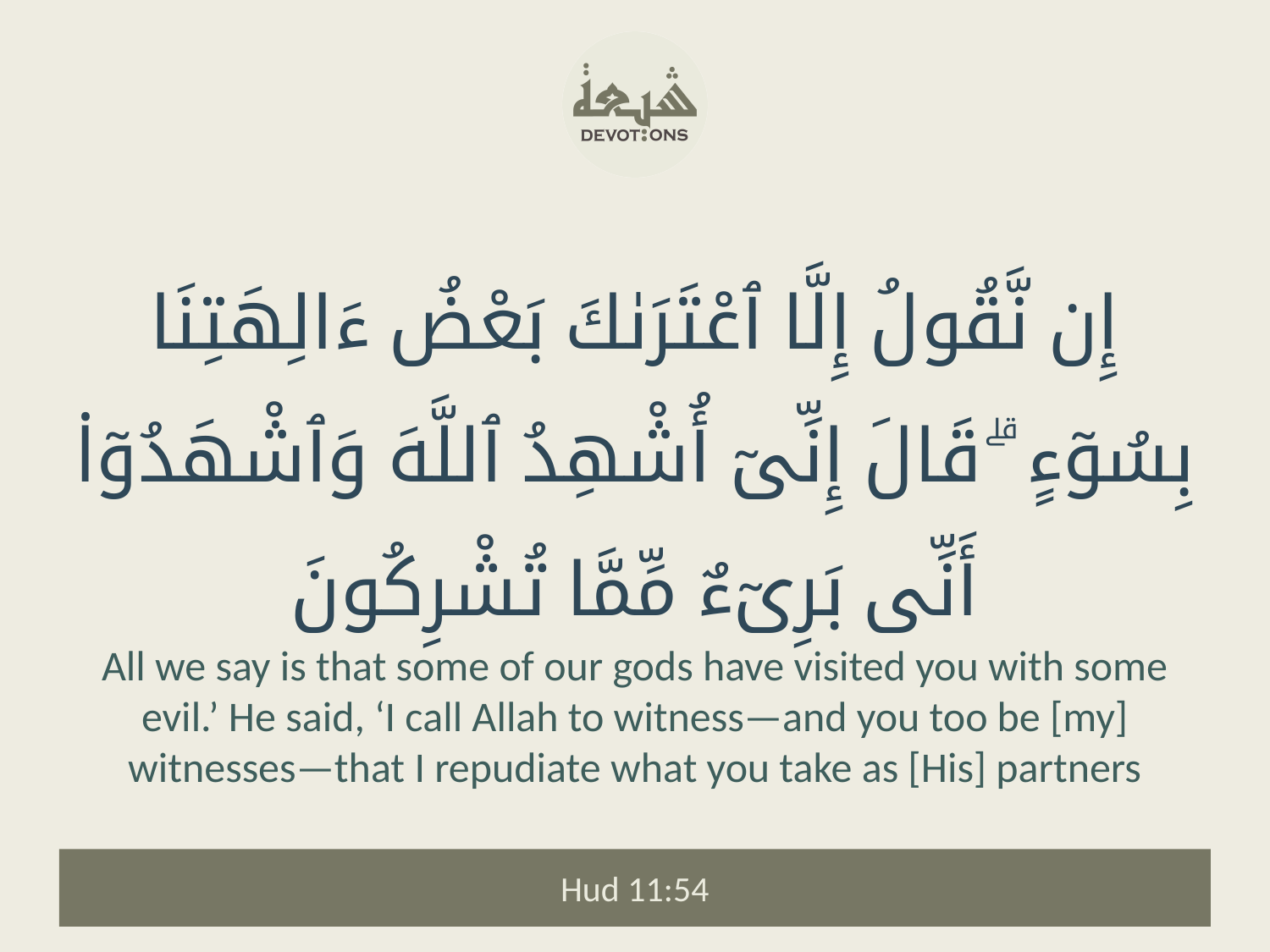

إِن نَّقُولُ إِلَّا ٱعْتَرَىٰكَ بَعْضُ ءَالِهَتِنَا بِسُوٓءٍ ۗ قَالَ إِنِّىٓ أُشْهِدُ ٱللَّهَ وَٱشْهَدُوٓا۟ أَنِّى بَرِىٓءٌ مِّمَّا تُشْرِكُونَ
All we say is that some of our gods have visited you with some evil.’ He said, ‘I call Allah to witness—and you too be [my] witnesses—that I repudiate what you take as [His] partners
Hud 11:54